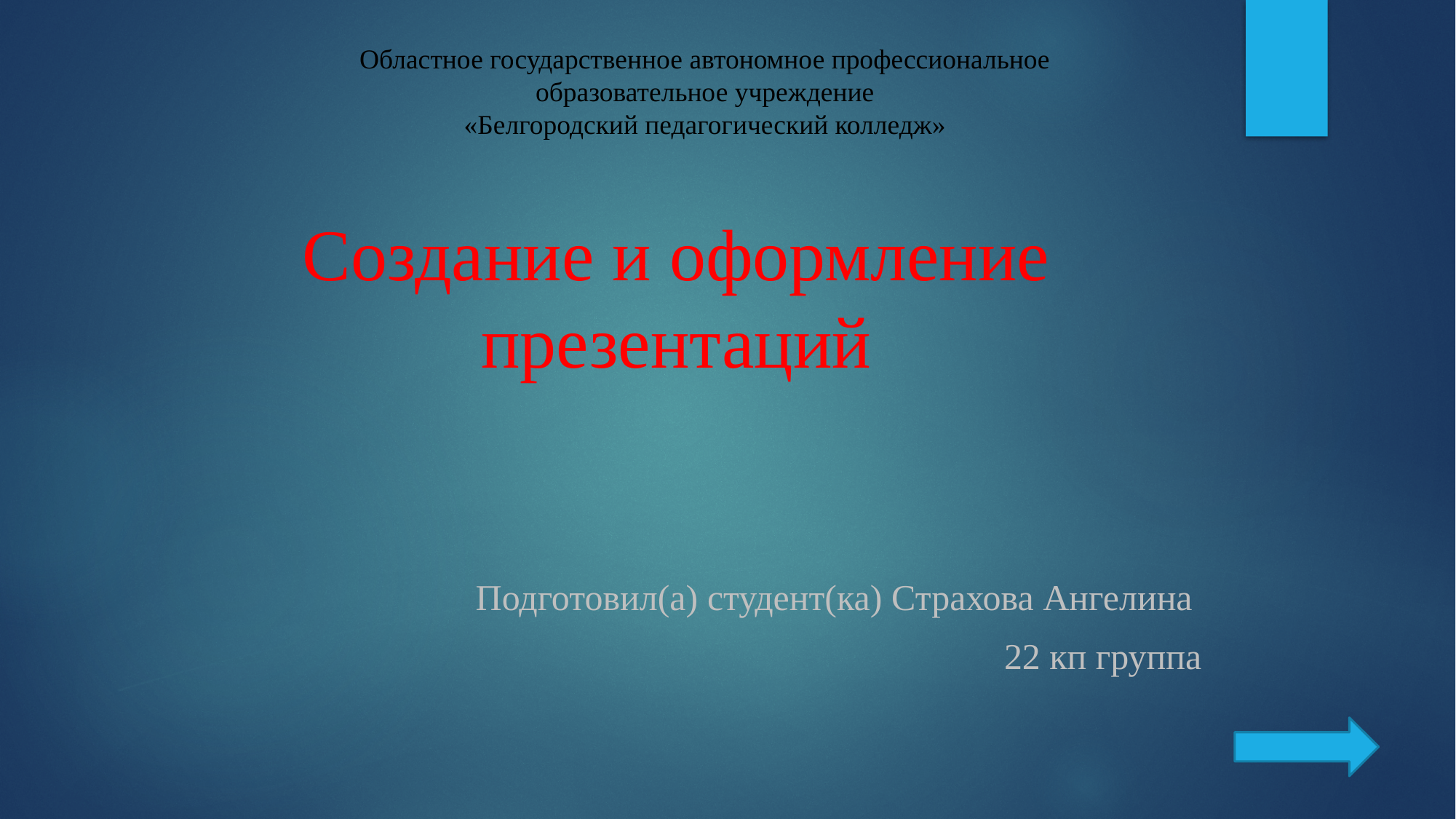

# Областное государственное автономное профессиональное образовательное учреждение «Белгородский педагогический колледж»
Создание и оформление презентаций

Подготовил(а) студент(ка) Страхова Ангелина
22 кп группа